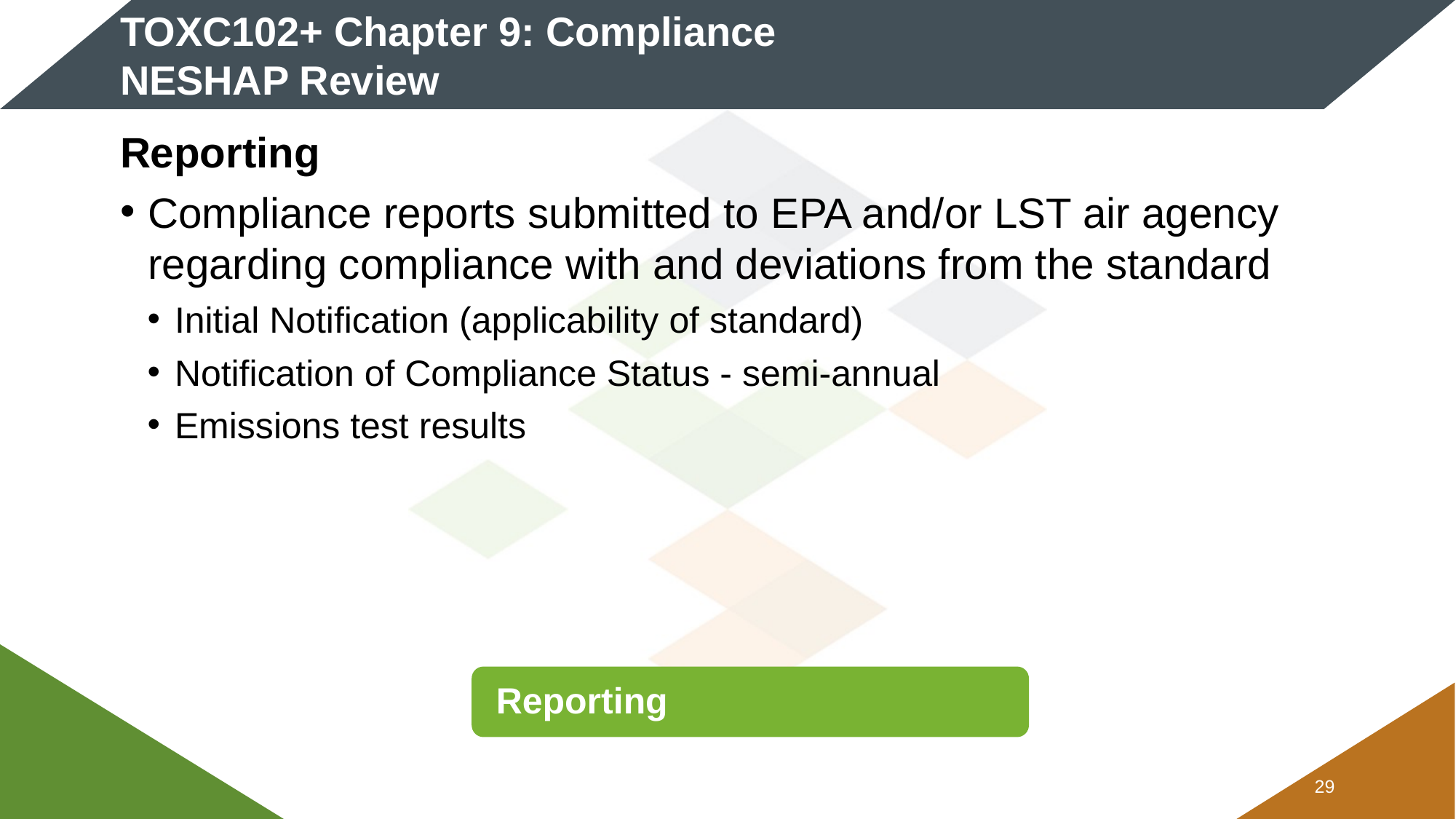

# TOXC102+ Chapter 9: Compliance NESHAP Review
Reporting
Compliance reports submitted to EPA and/or LST air agency regarding compliance with and deviations from the standard
Initial Notification (applicability of standard)
Notification of Compliance Status - semi-annual
Emissions test results
Reporting
29